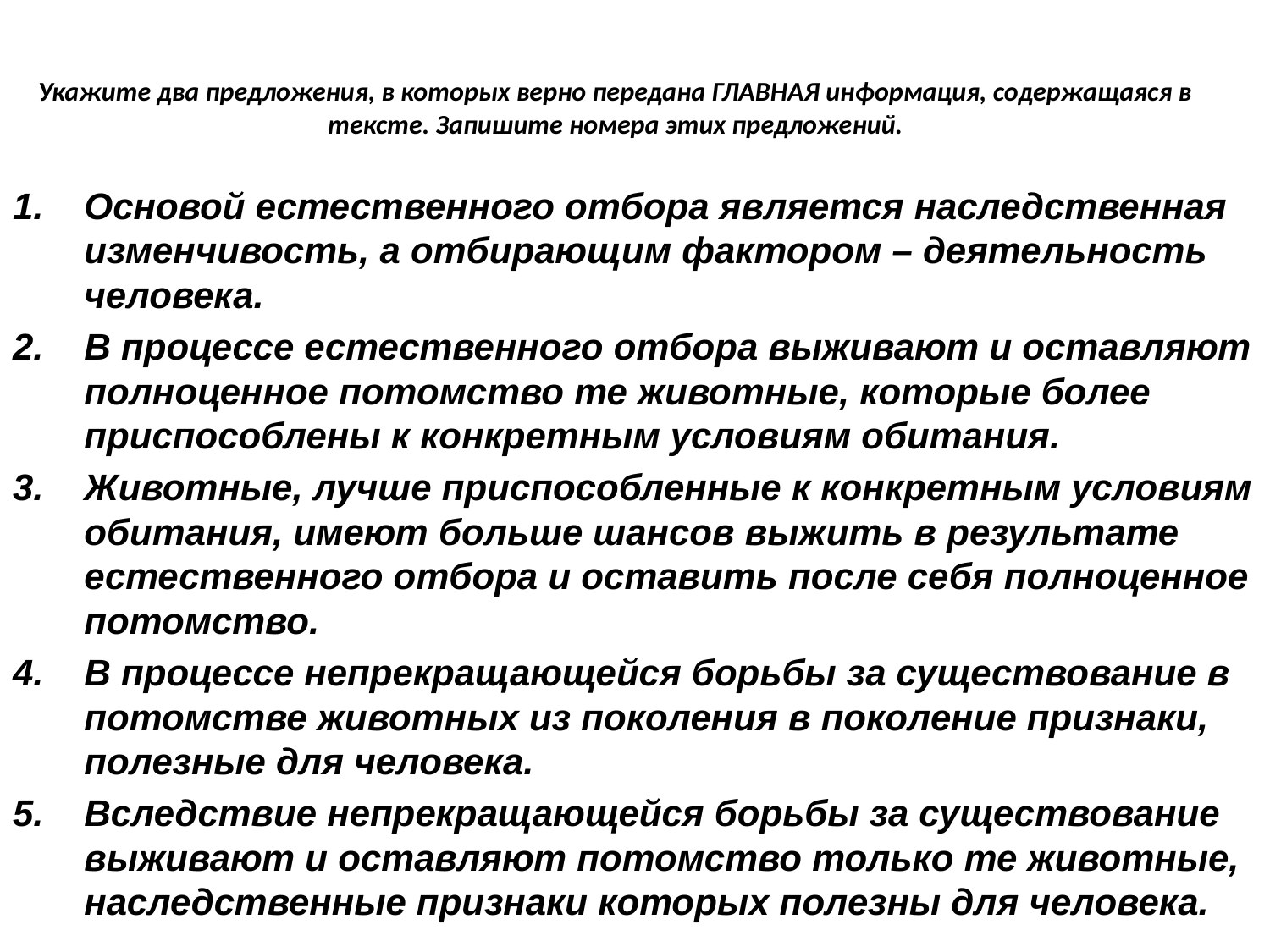

# Укажите два предложения, в которых верно передана ГЛАВНАЯ информация, содержащаяся в тексте. Запишите номера этих предложений.
Основой естественного отбора является наследственная изменчивость, а отбирающим фактором – деятельность человека.
В процессе естественного отбора выживают и оставляют полноценное потомство те животные, которые более приспособлены к конкретным условиям обитания.
Животные, лучше приспособленные к конкретным условиям обитания, имеют больше шансов выжить в результате естественного отбора и оставить после себя полноценное потомство.
В процессе непрекращающейся борьбы за существование в потомстве животных из поколения в поколение признаки, полезные для человека.
Вследствие непрекращающейся борьбы за существование выживают и оставляют потомство только те животные, наследственные признаки которых полезны для человека.